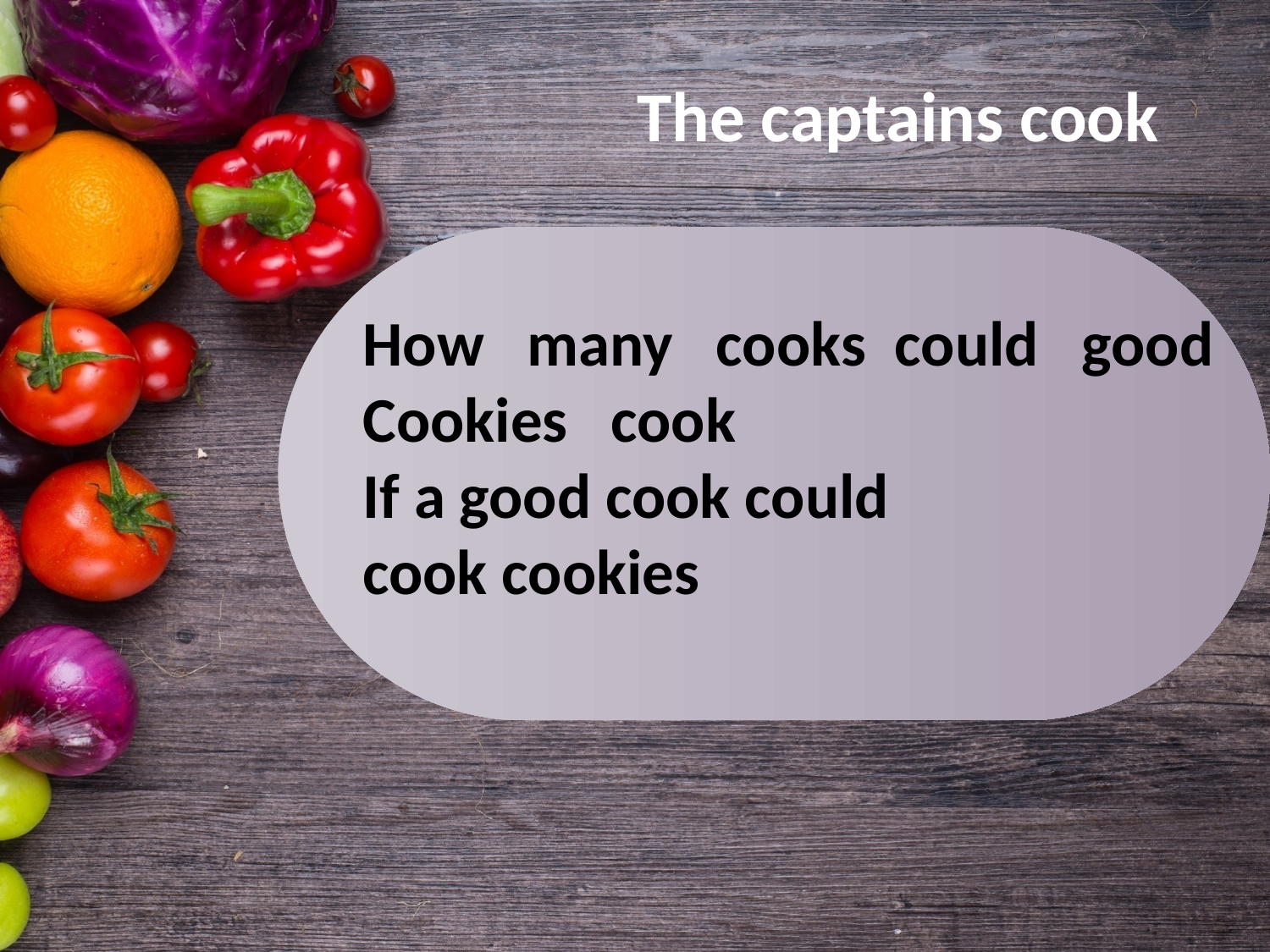

# The captains cook
How   many   cooks  could   good
Cookies   cook
If a good cook could
cook cookies